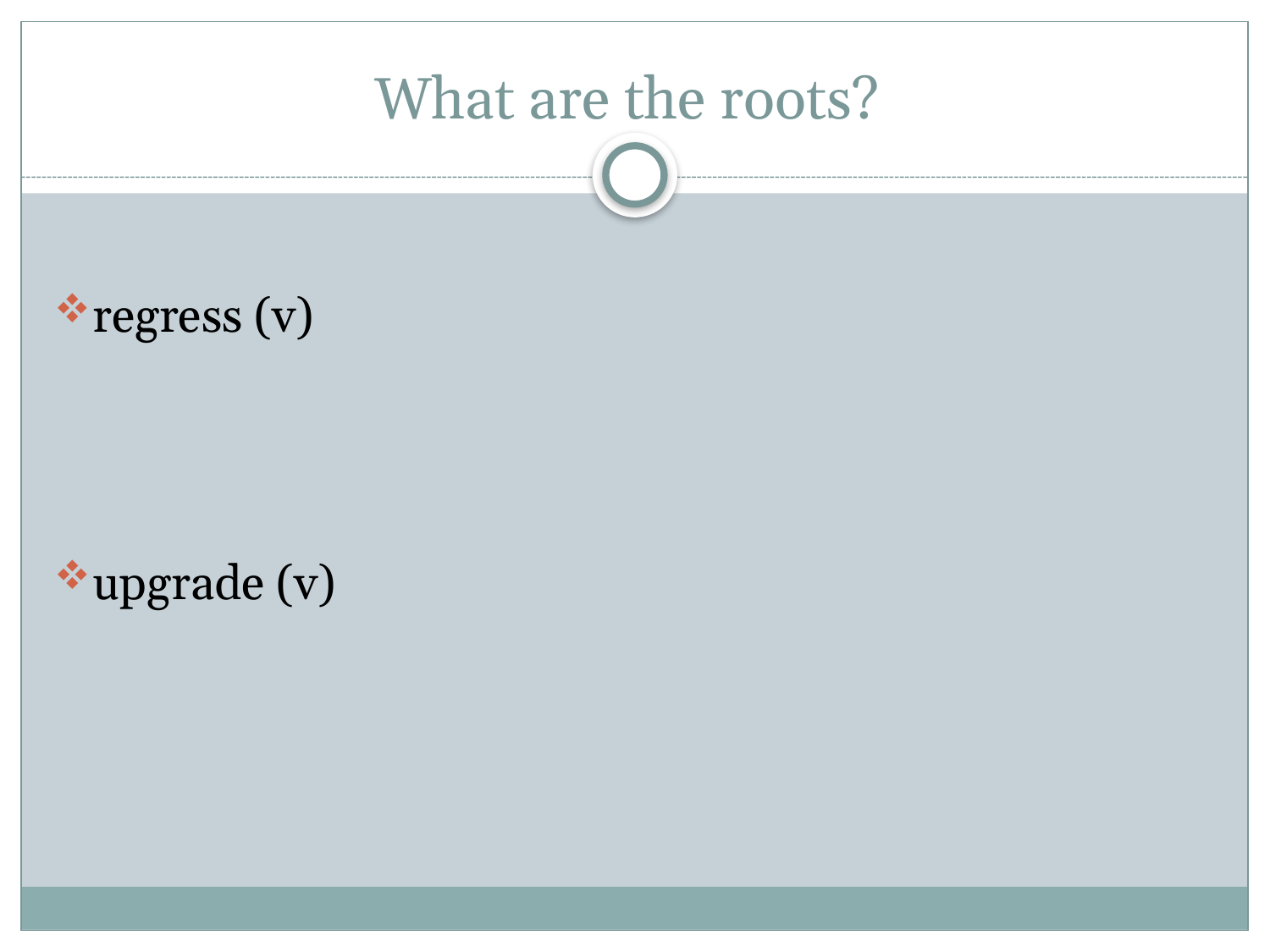

# What are the roots?

regress (v)

upgrade (v)